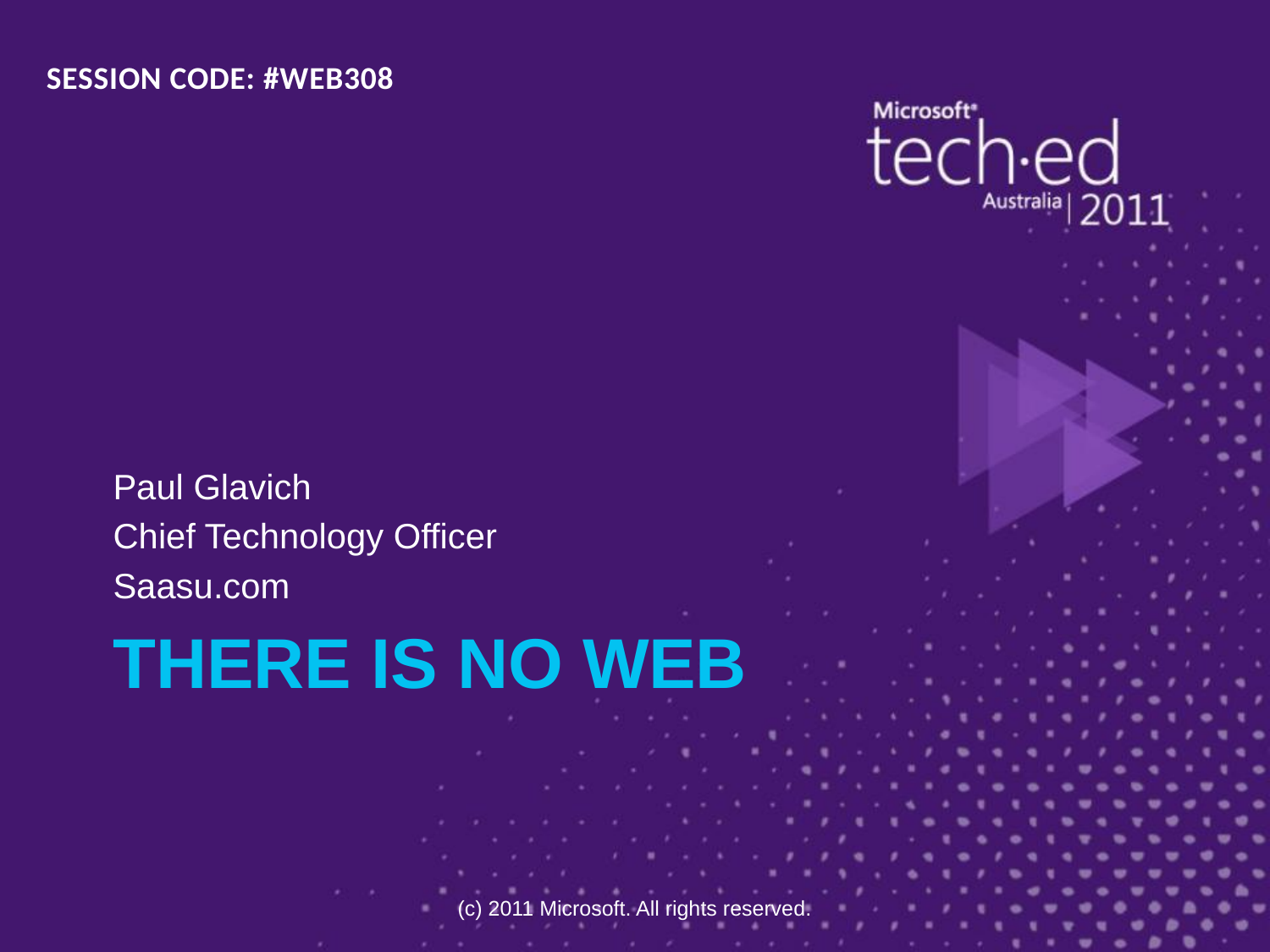

SESSION CODE: #WEB308
Paul Glavich
Chief Technology Officer
Saasu.com
# There is no web
(c) 2011 Microsoft. All rights reserved.